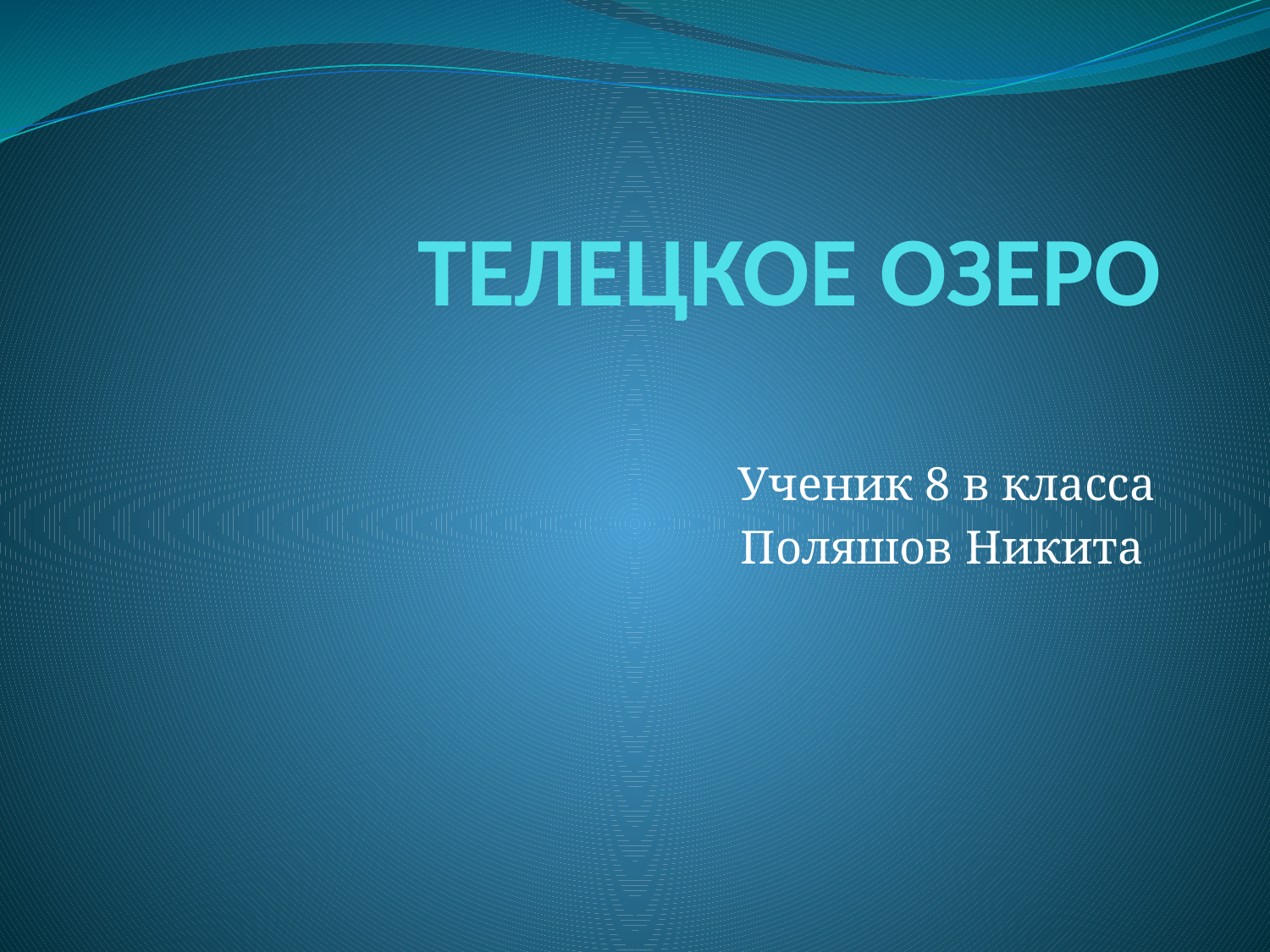

# ТЕЛЕЦКОЕ ОЗЕРО
Ученик 8 в класса
Поляшов Никита